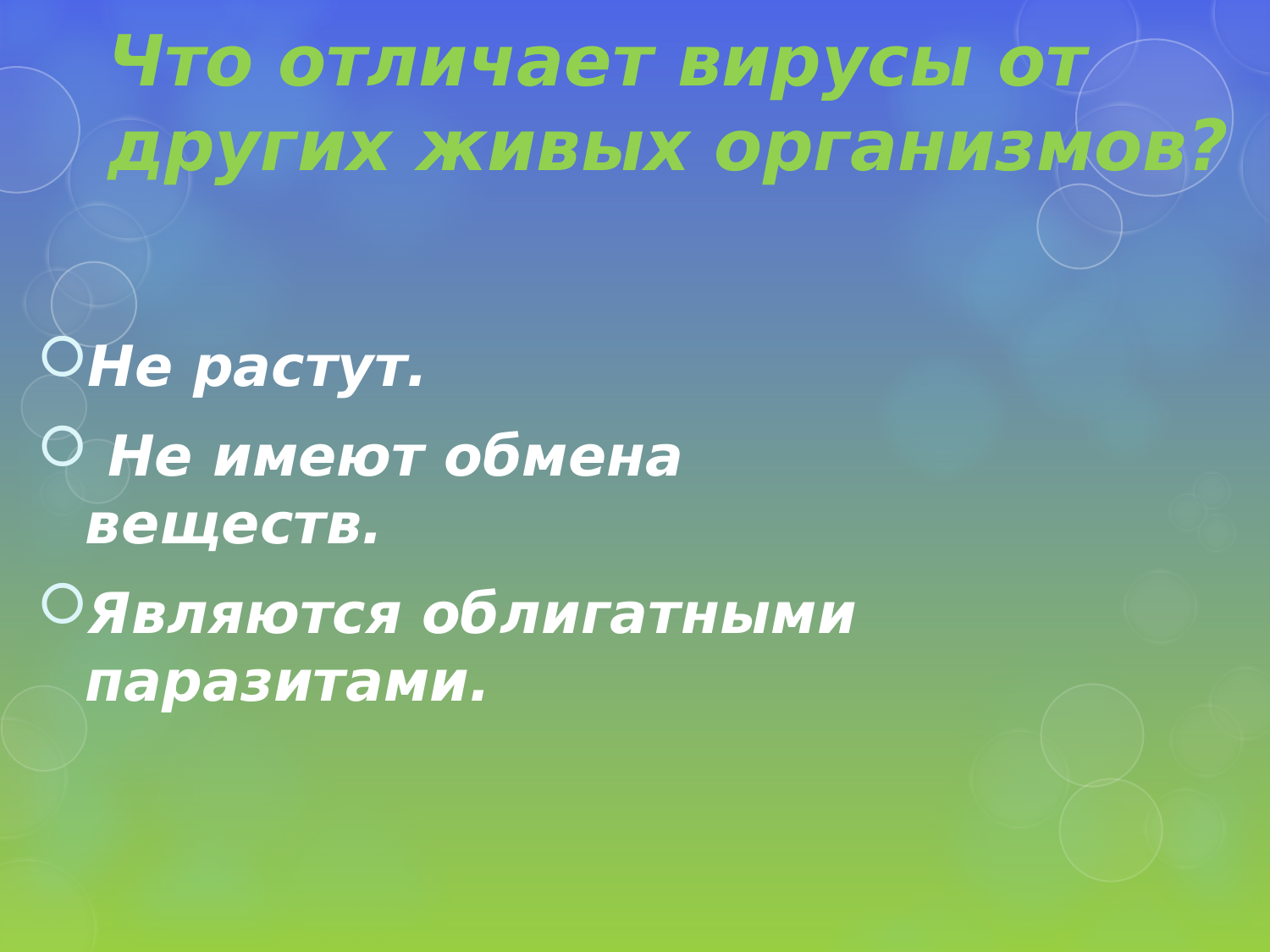

# Что отличает вирусы от других живых организмов?

Не растут.
 Не имеют обмена веществ.
Являются облигатными паразитами.